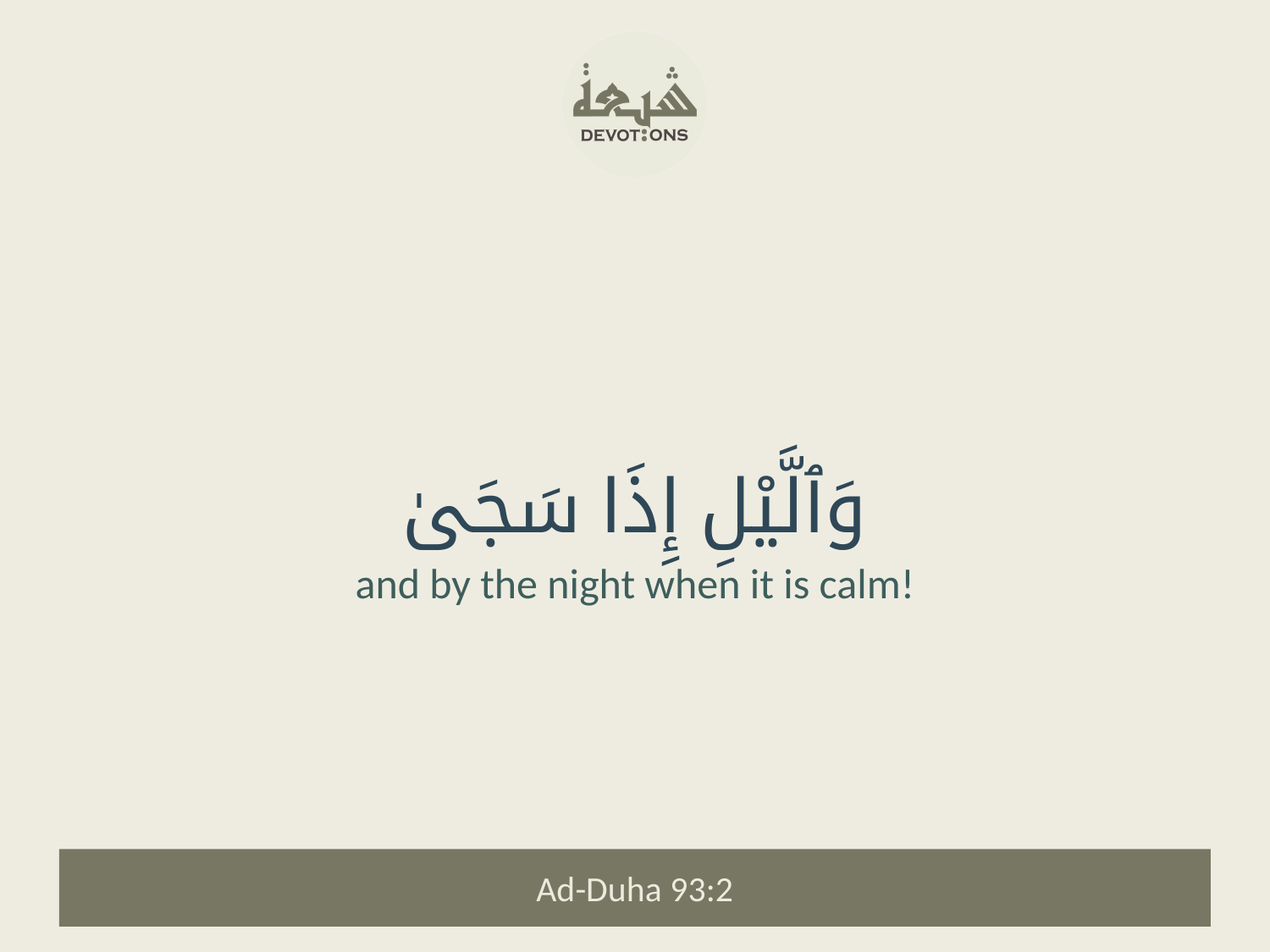

وَٱلَّيْلِ إِذَا سَجَىٰ
and by the night when it is calm!
Ad-Duha 93:2